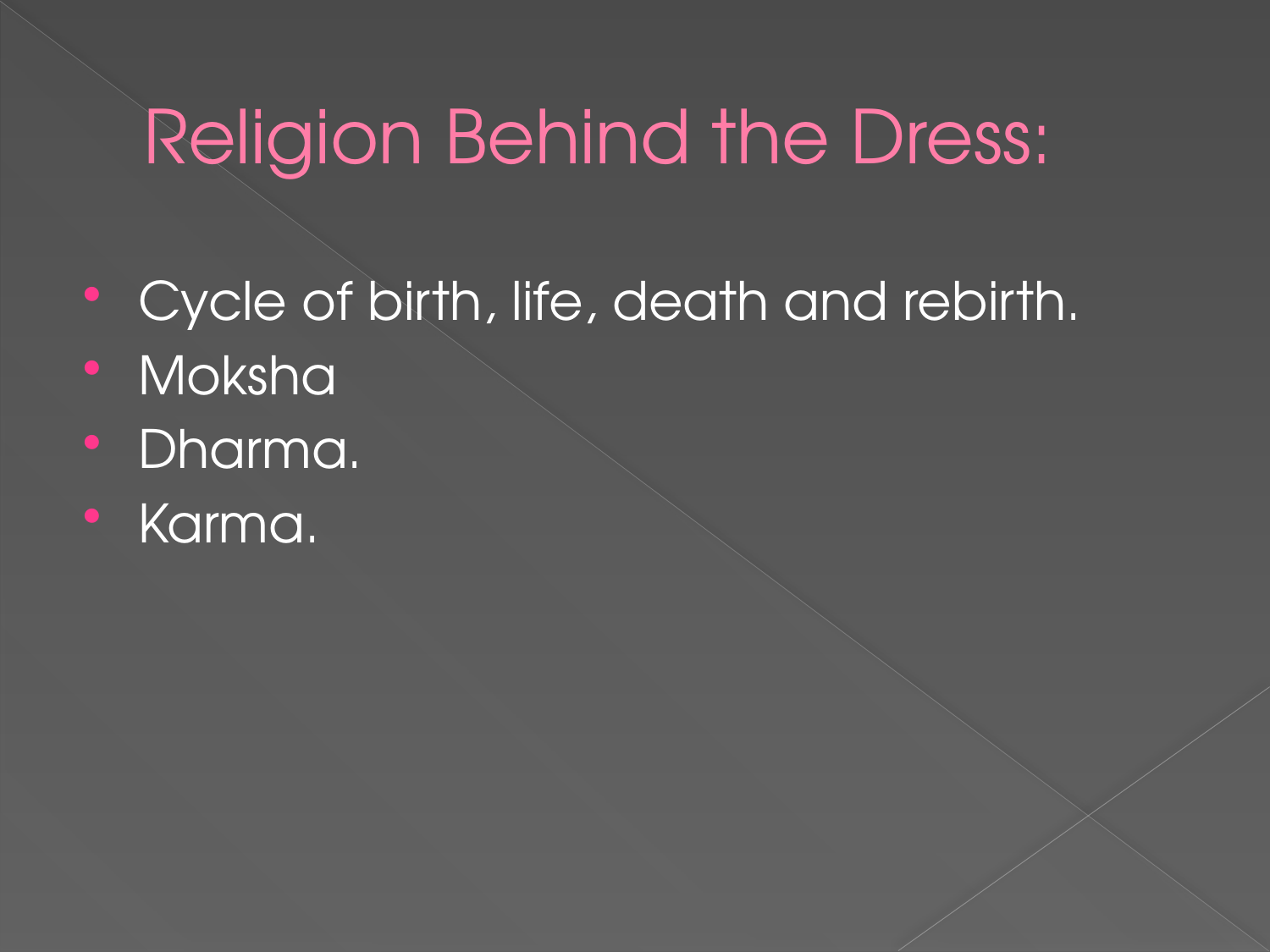

# Religion Behind the Dress:
Cycle of birth, life, death and rebirth.
Moksha
Dharma.
Karma.